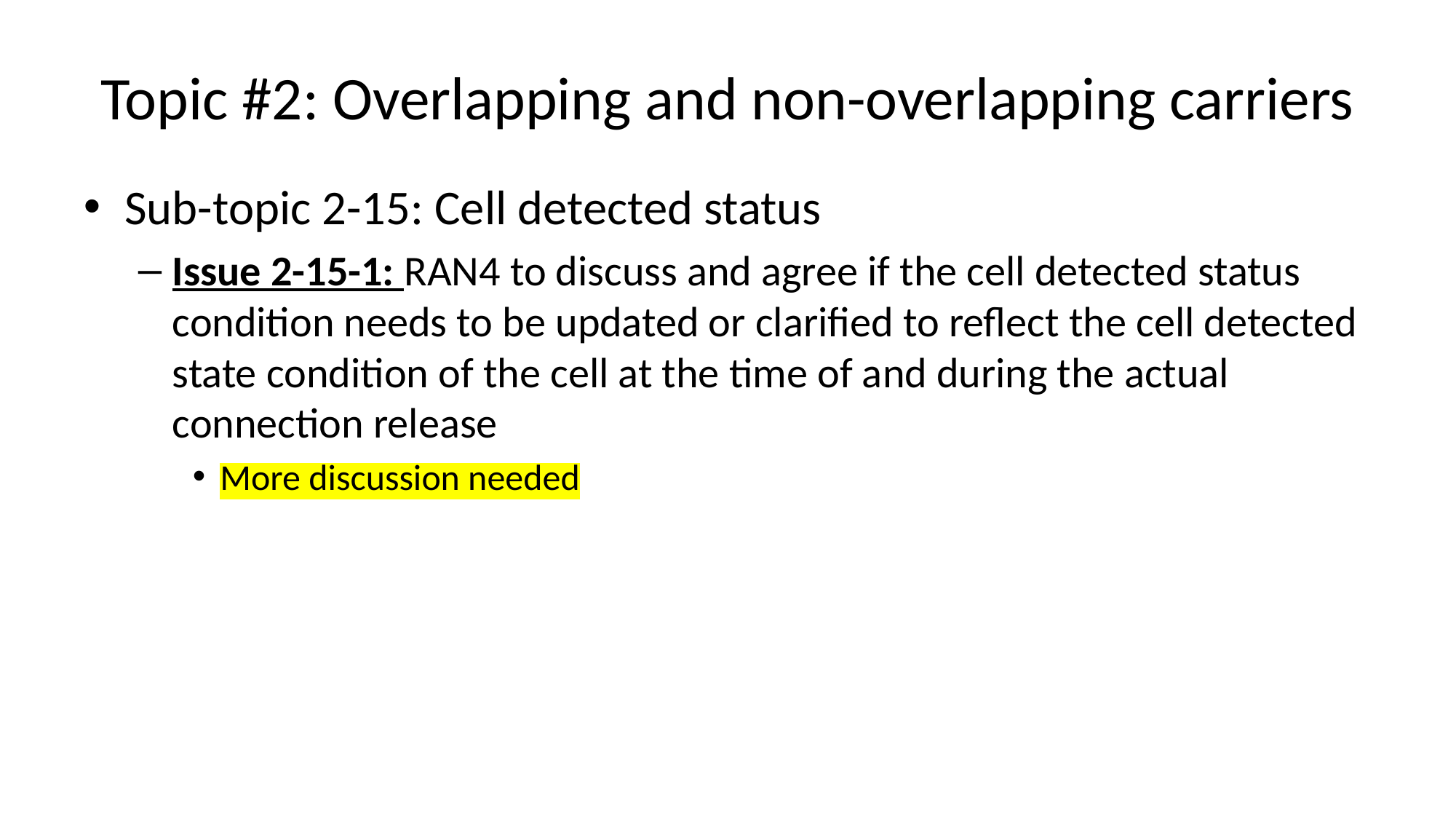

# Topic #2: Overlapping and non-overlapping carriers
Sub-topic 2-15: Cell detected status
Issue 2-15-1: RAN4 to discuss and agree if the cell detected status condition needs to be updated or clarified to reflect the cell detected state condition of the cell at the time of and during the actual connection release
More discussion needed